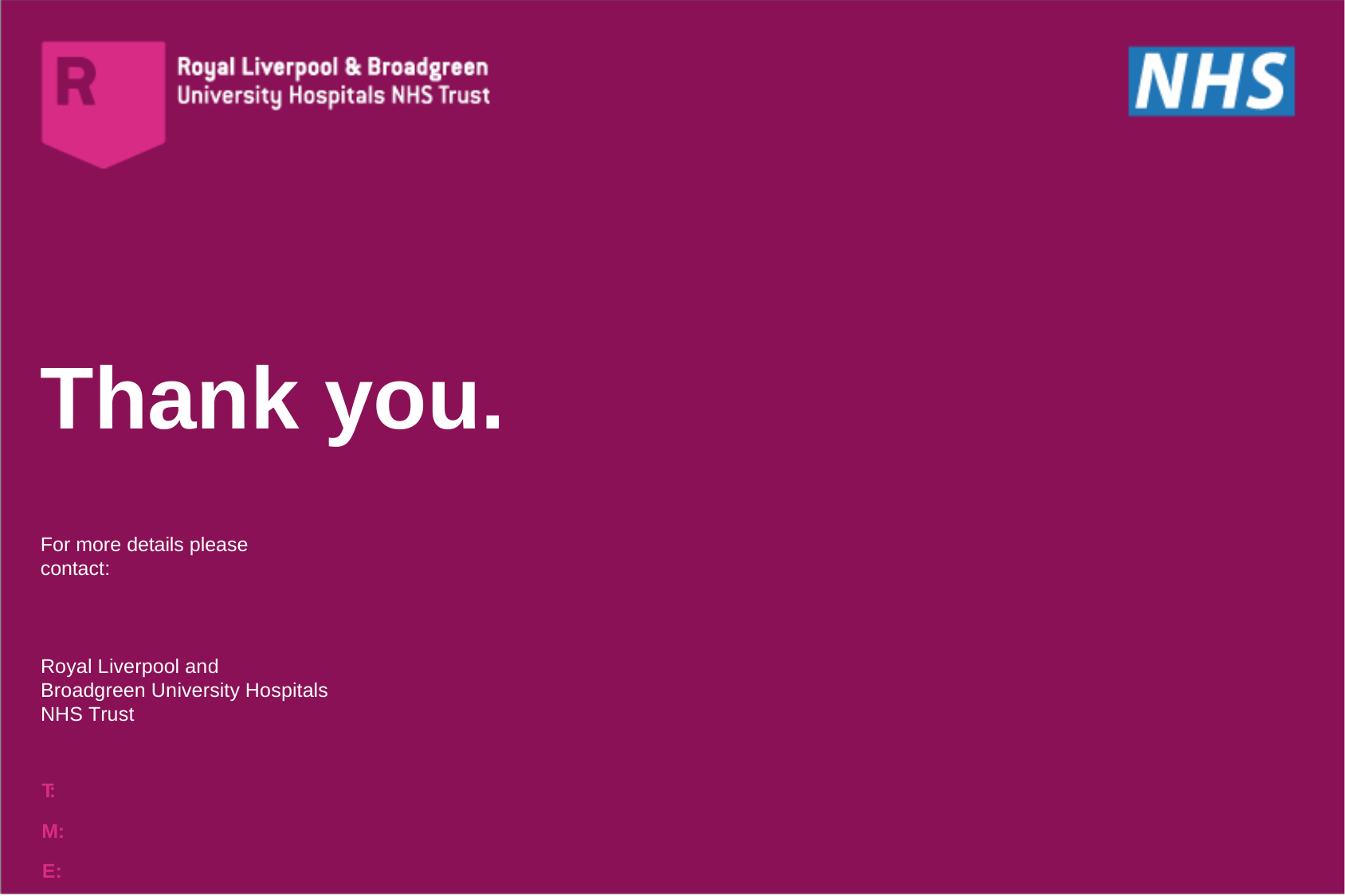

Thank you.
For more details please contact:
Royal Liverpool and Broadgreen University Hospitals NHS Trust

T:

M:

E: